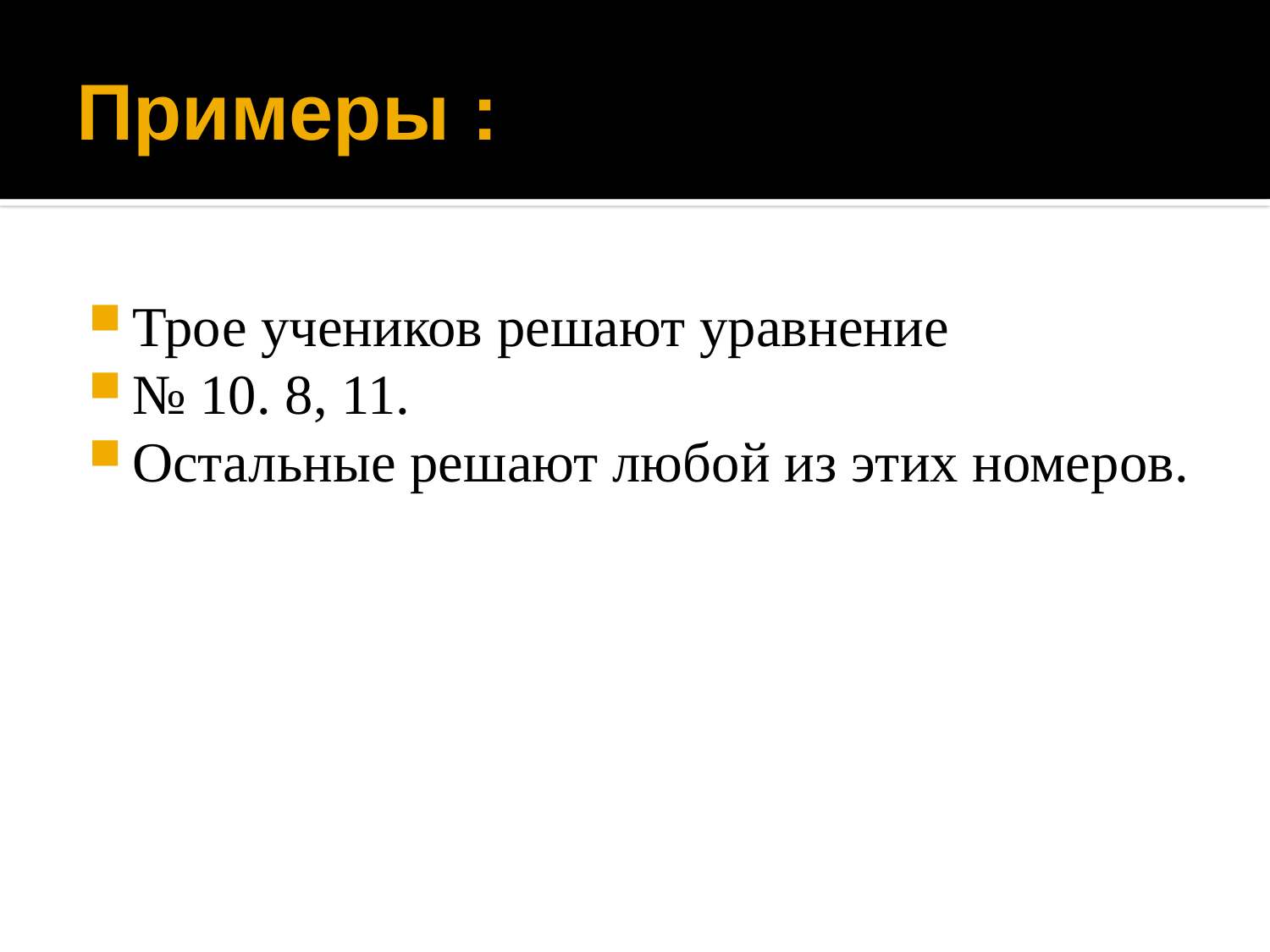

# Примеры :
Трое учеников решают уравнение
№ 10. 8, 11.
Остальные решают любой из этих номеров.